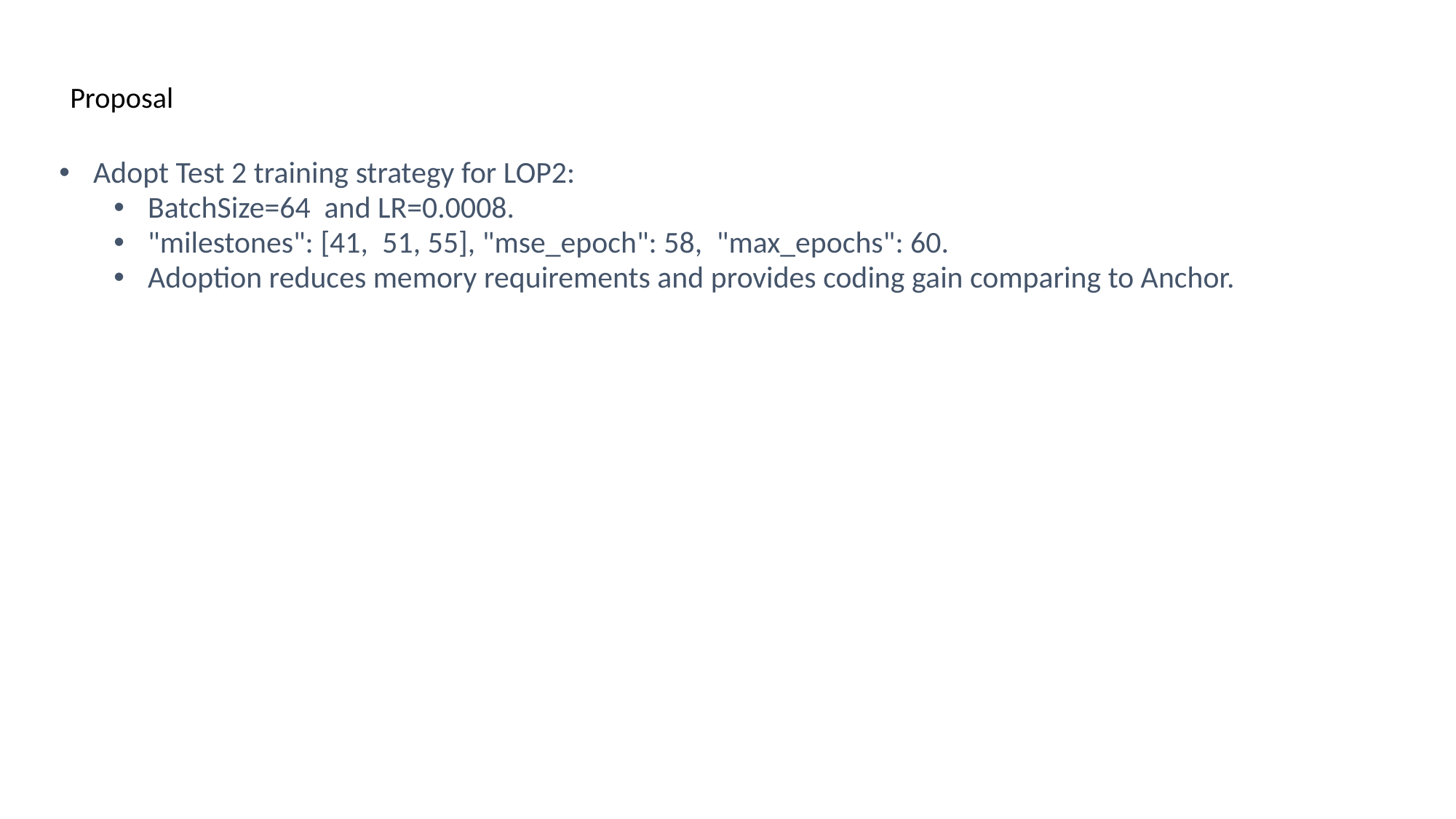

# Proposal
Adopt Test 2 training strategy for LOP2:
BatchSize=64  and LR=0.0008.
"milestones": [41,  51, 55], "mse_epoch": 58,  "max_epochs": 60.
Adoption reduces memory requirements and provides coding gain comparing to Anchor.